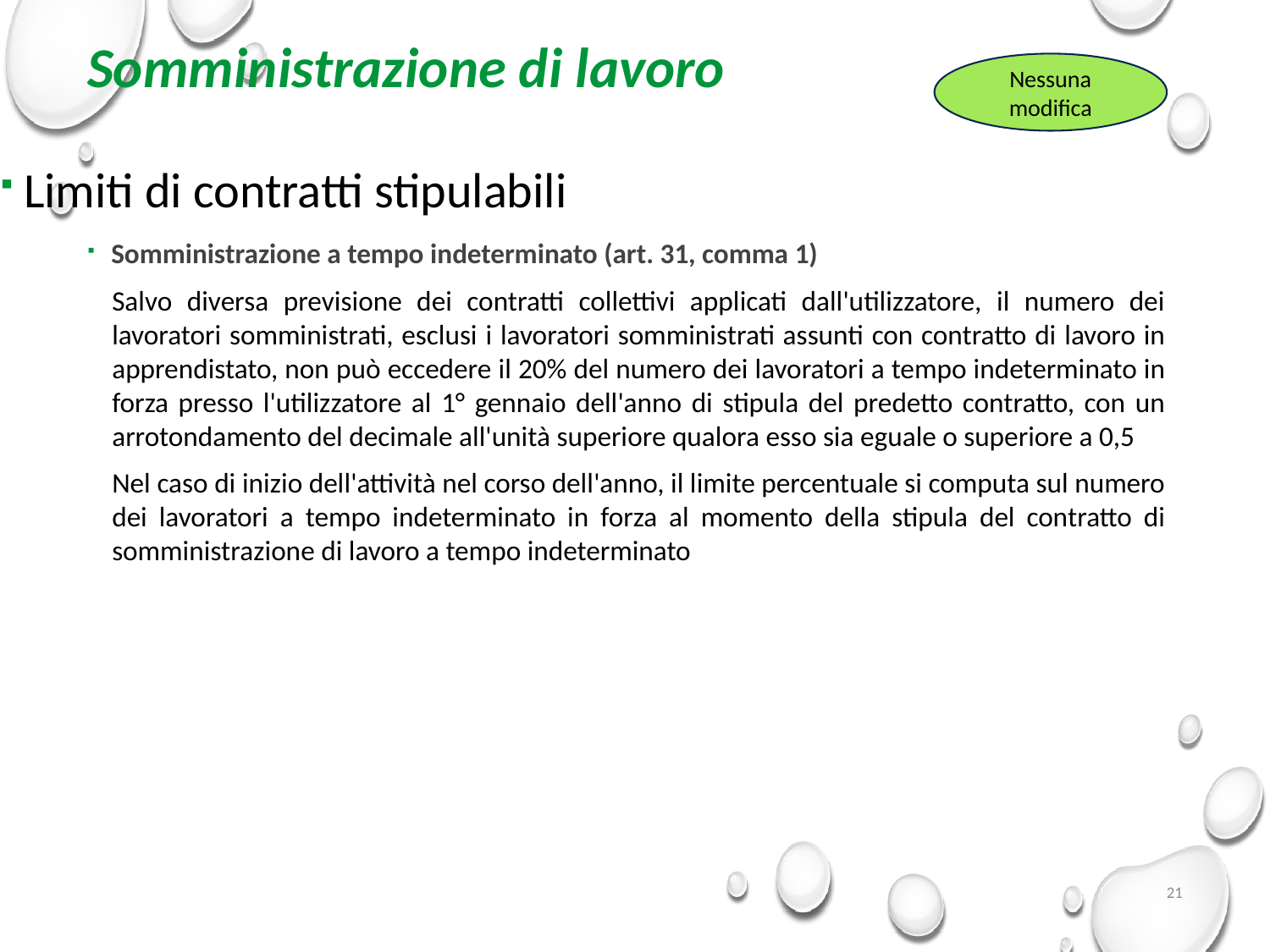

# Somministrazione di lavoro
Nessuna modifica
Limiti di contratti stipulabili

Somministrazione a tempo indeterminato (art. 31, comma 1)
Salvo diversa previsione dei contratti collettivi applicati dall'utilizzatore, il numero dei lavoratori somministrati, esclusi i lavoratori somministrati assunti con contratto di lavoro in apprendistato, non può eccedere il 20% del numero dei lavoratori a tempo indeterminato in forza presso l'utilizzatore al 1° gennaio dell'anno di stipula del predetto contratto, con un arrotondamento del decimale all'unità superiore qualora esso sia eguale o superiore a 0,5
Nel caso di inizio dell'attività nel corso dell'anno, il limite percentuale si computa sul numero dei lavoratori a tempo indeterminato in forza al momento della stipula del contratto di somministrazione di lavoro a tempo indeterminato
21